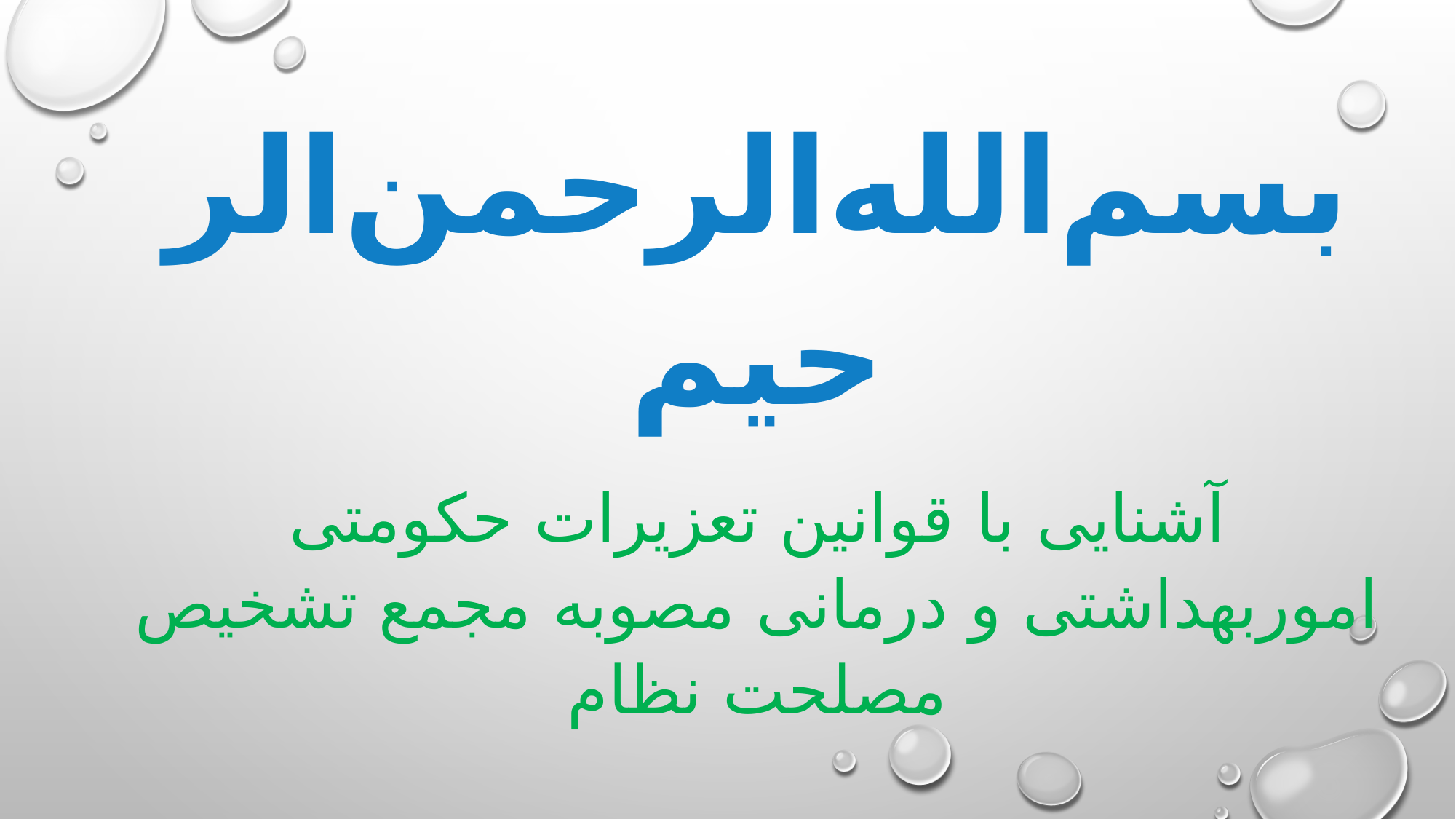

# بسم‌الله‌الرحمن‌الرحیم آشنایی با ‌قوانین تعزیرات حکومتی اموربهداشتی و درمانی مصوبه مجمع تشخیص مصلحت نظام